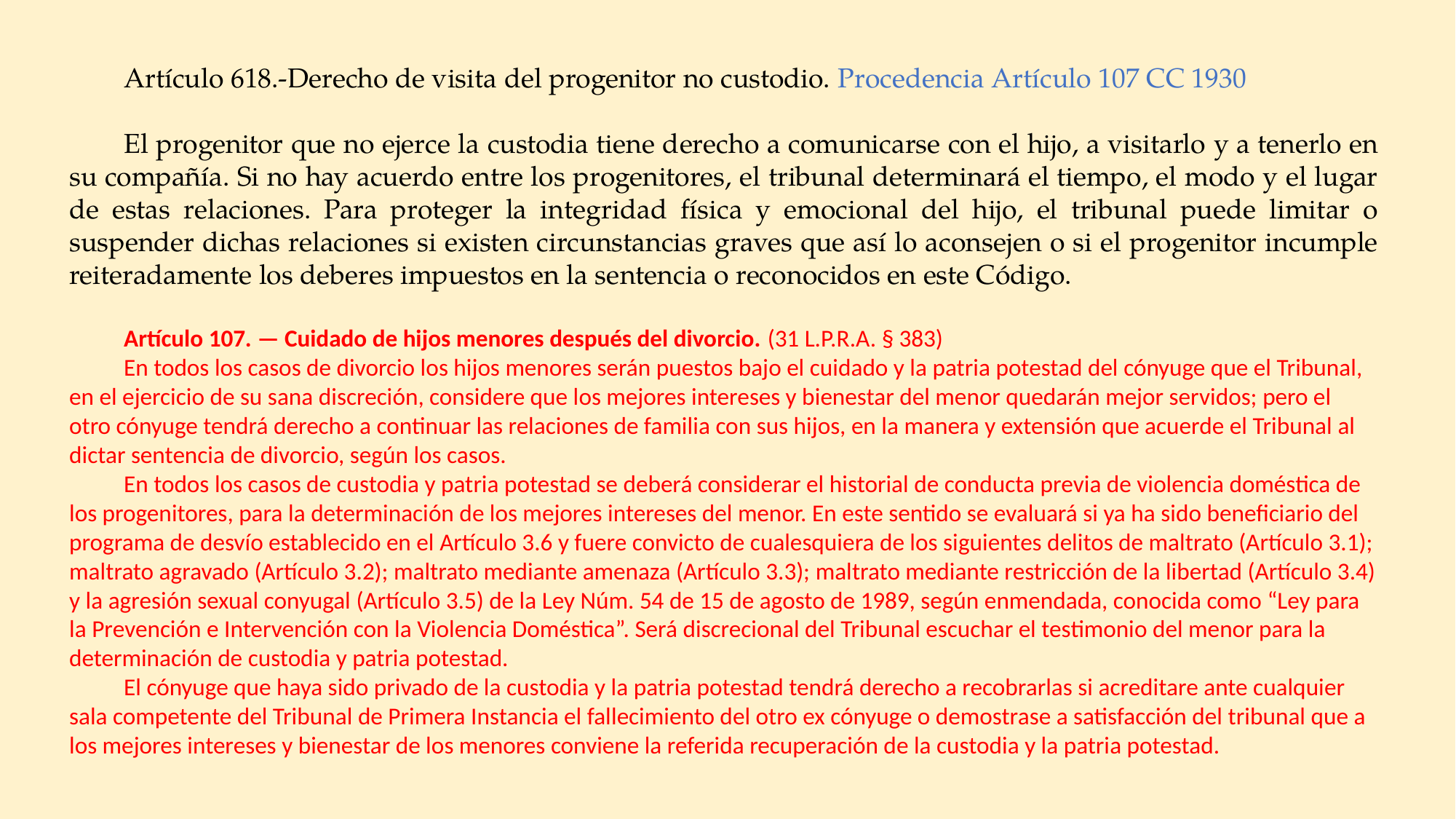

Artículo 618.-Derecho de visita del progenitor no custodio. Procedencia Artículo 107 CC 1930

El progenitor que no ejerce la custodia tiene derecho a comunicarse con el hijo, a visitarlo y a tenerlo en su compañía. Si no hay acuerdo entre los progenitores, el tribunal determinará el tiempo, el modo y el lugar de estas relaciones. Para proteger la integridad física y emocional del hijo, el tribunal puede limitar o suspender dichas relaciones si existen circunstancias graves que así lo aconsejen o si el progenitor incumple reiteradamente los deberes impuestos en la sentencia o reconocidos en este Código.

Artículo 107. — Cuidado de hijos menores después del divorcio. (31 L.P.R.A. § 383)
En todos los casos de divorcio los hijos menores serán puestos bajo el cuidado y la patria potestad del cónyuge que el Tribunal, en el ejercicio de su sana discreción, considere que los mejores intereses y bienestar del menor quedarán mejor servidos; pero el otro cónyuge tendrá derecho a continuar las relaciones de familia con sus hijos, en la manera y extensión que acuerde el Tribunal al dictar sentencia de divorcio, según los casos.
En todos los casos de custodia y patria potestad se deberá considerar el historial de conducta previa de violencia doméstica de los progenitores, para la determinación de los mejores intereses del menor. En este sentido se evaluará si ya ha sido beneficiario del programa de desvío establecido en el Artículo 3.6 y fuere convicto de cualesquiera de los siguientes delitos de maltrato (Artículo 3.1); maltrato agravado (Artículo 3.2); maltrato mediante amenaza (Artículo 3.3); maltrato mediante restricción de la libertad (Artículo 3.4) y la agresión sexual conyugal (Artículo 3.5) de la Ley Núm. 54 de 15 de agosto de 1989, según enmendada, conocida como “Ley para la Prevención e Intervención con la Violencia Doméstica”. Será discrecional del Tribunal escuchar el testimonio del menor para la determinación de custodia y patria potestad.
El cónyuge que haya sido privado de la custodia y la patria potestad tendrá derecho a recobrarlas si acreditare ante cualquier sala competente del Tribunal de Primera Instancia el fallecimiento del otro ex cónyuge o demostrase a satisfacción del tribunal que a los mejores intereses y bienestar de los menores conviene la referida recuperación de la custodia y la patria potestad.